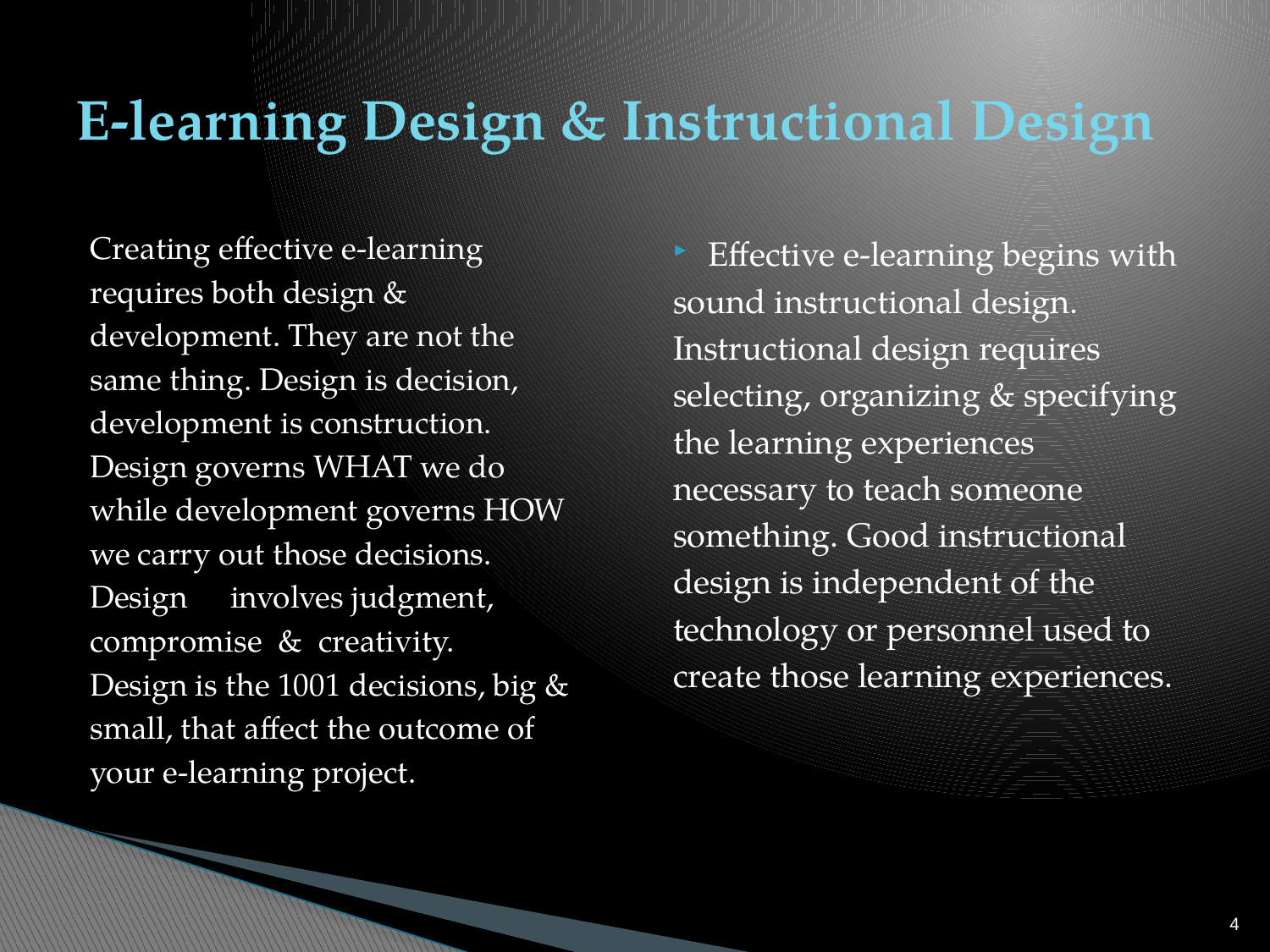

# E-learning Design & Instructional Design

Creating effective e-learning
requires both design &
development. They are not the
same thing. Design is decision,
development is construction.
Design governs WHAT we do
while development governs HOW
we carry out those decisions.
Design	involves judgment,
compromise  &  creativity.
Design is the 1001 decisions, big &
small, that affect the outcome of
your e-learning project.

Effective e-learning begins with
sound instructional design.
Instructional design requires
selecting, organizing & specifying
the learning experiences
necessary to teach someone
something. Good instructional
design is independent of the
technology or personnel used to
create those learning experiences.
4